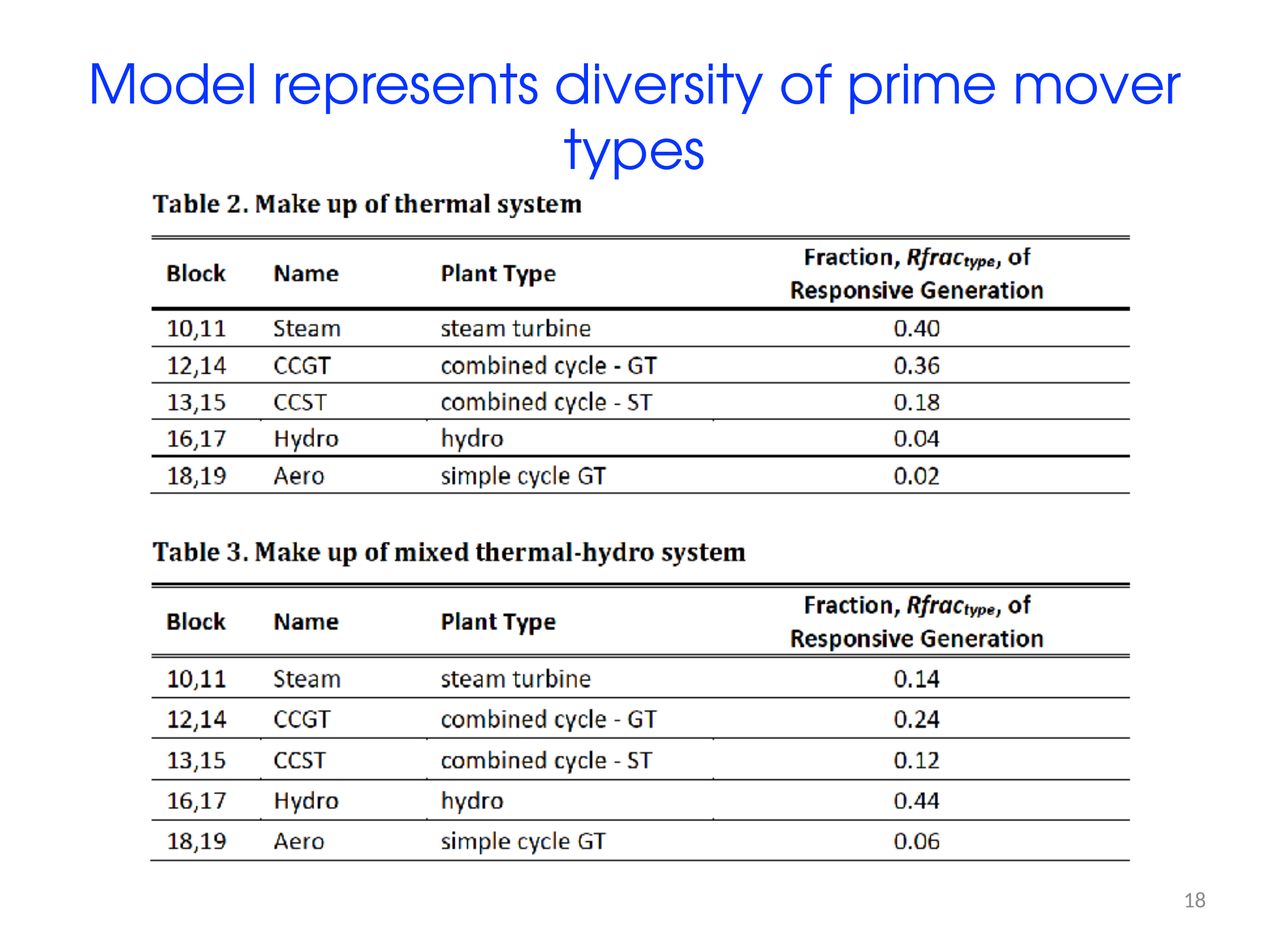

Model represents diversity of prime mover types

18